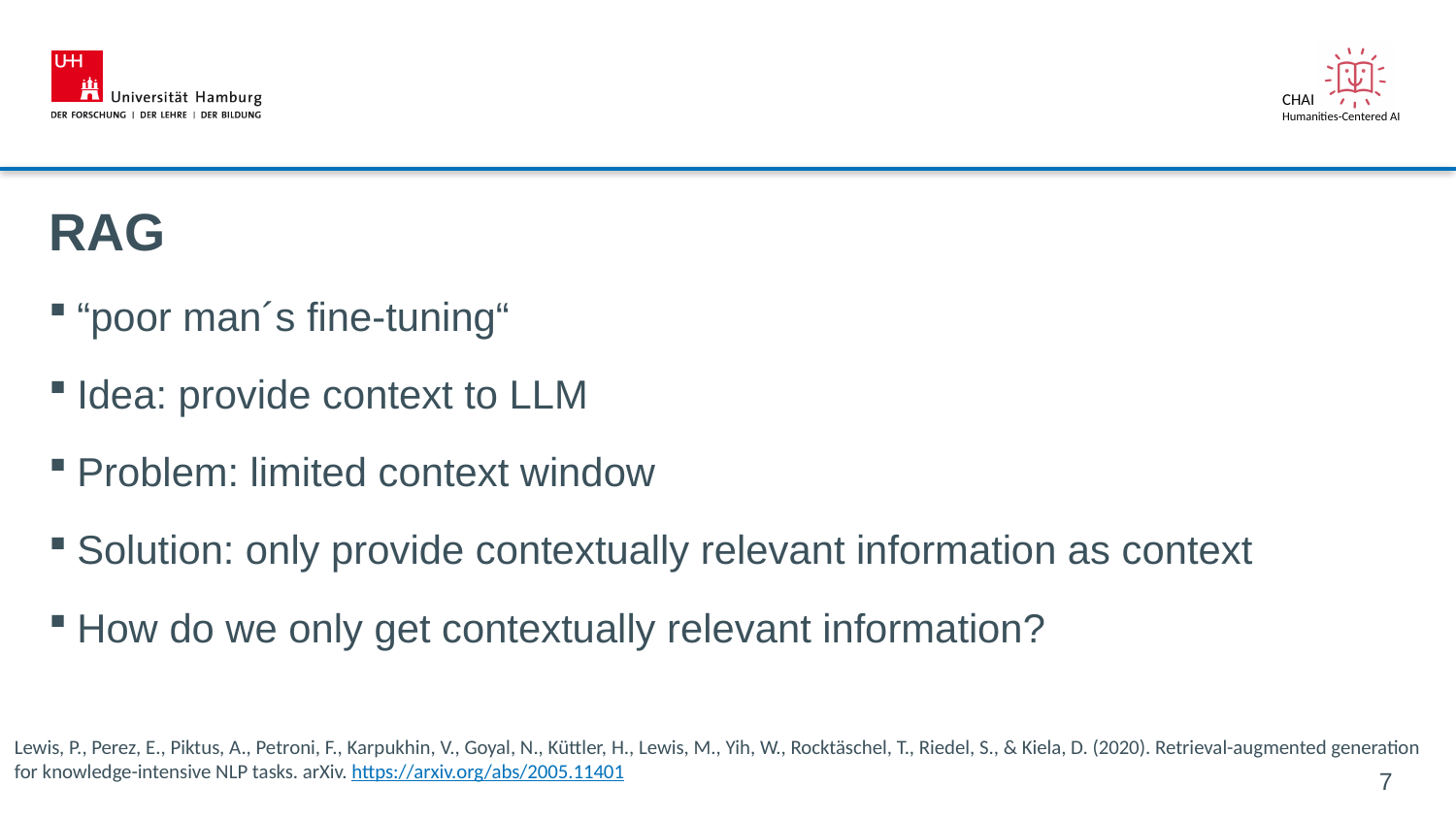

# RAG
“poor man´s fine-tuning“
Idea: provide context to LLM
Problem: limited context window
Solution: only provide contextually relevant information as context
How do we only get contextually relevant information?

Lewis, P., Perez, E., Piktus, A., Petroni, F., Karpukhin, V., Goyal, N., Küttler, H., Lewis, M., Yih, W., Rocktäschel, T., Riedel, S., & Kiela, D. (2020). Retrieval-augmented generation for knowledge-intensive NLP tasks. arXiv. https://arxiv.org/abs/2005.11401​
7